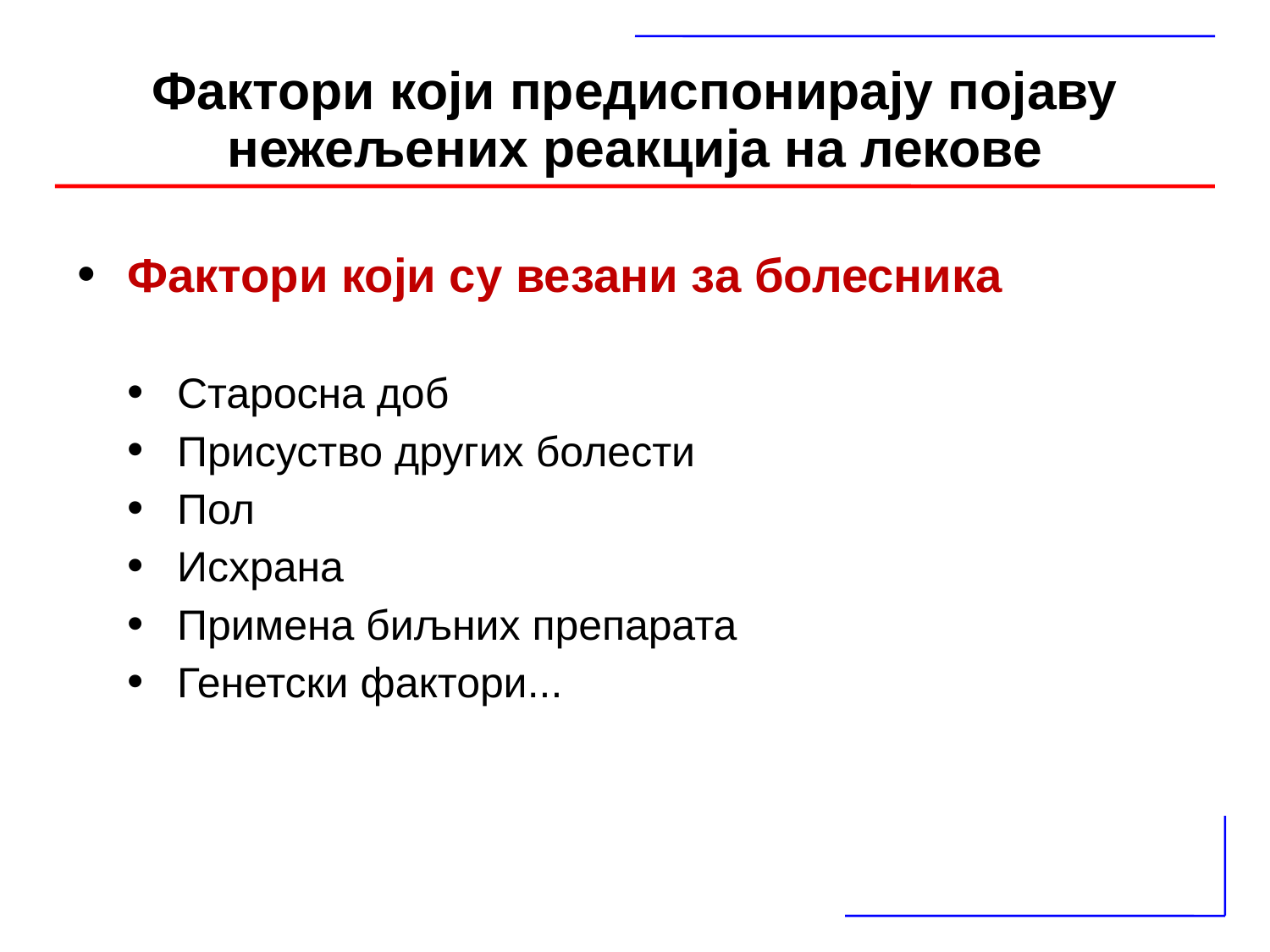

Фактори који предиспонирају појаву нежељених реакција на лекове
Фактори који су везани за болесника
Старосна доб
Присуство других болести
Пол
Исхрана
Примена биљних препарата
Генетски фактори...